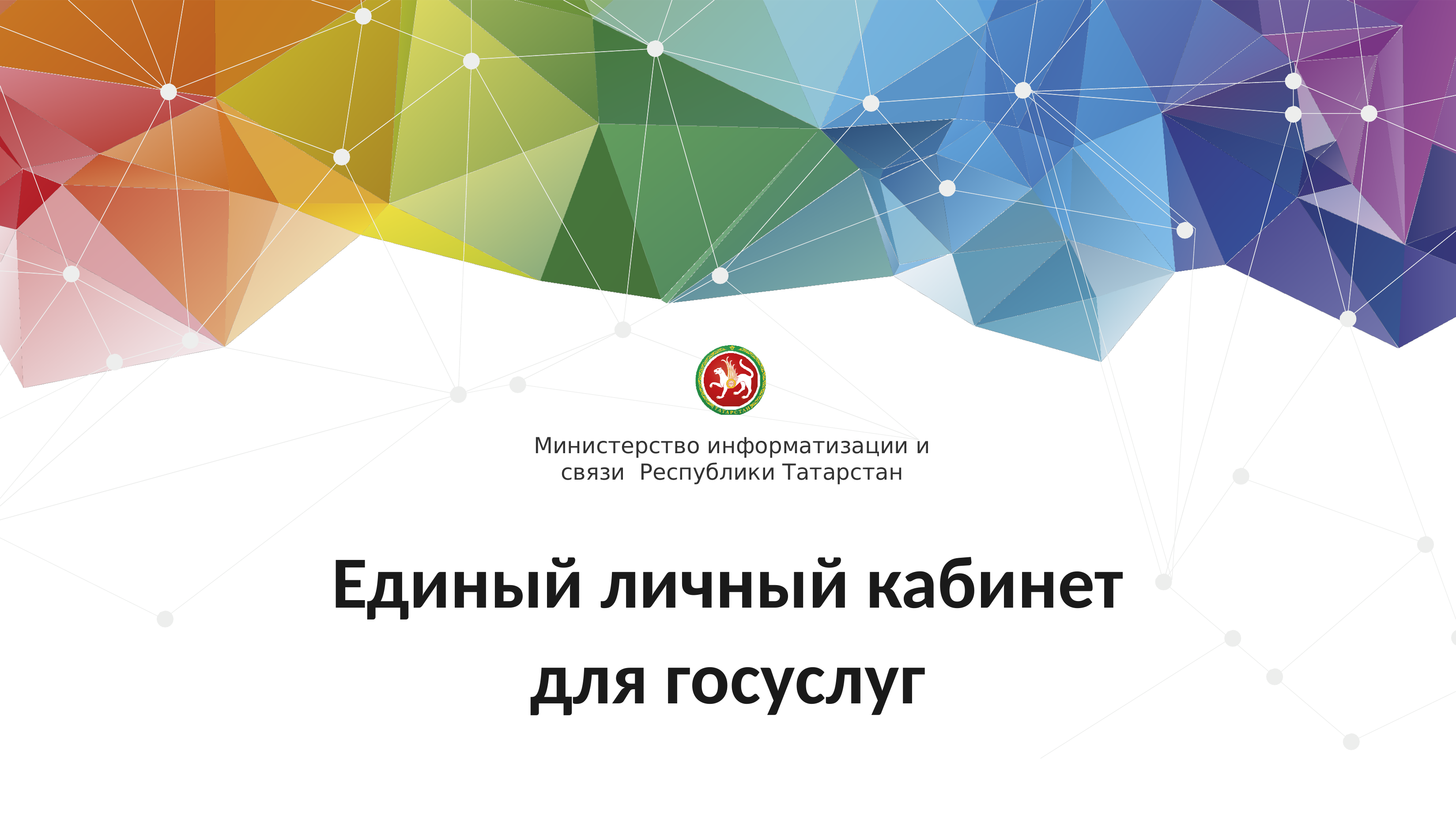

Министерство информатизации и связи  Республики Татарстан

Единый личный кабинет для госуслуг